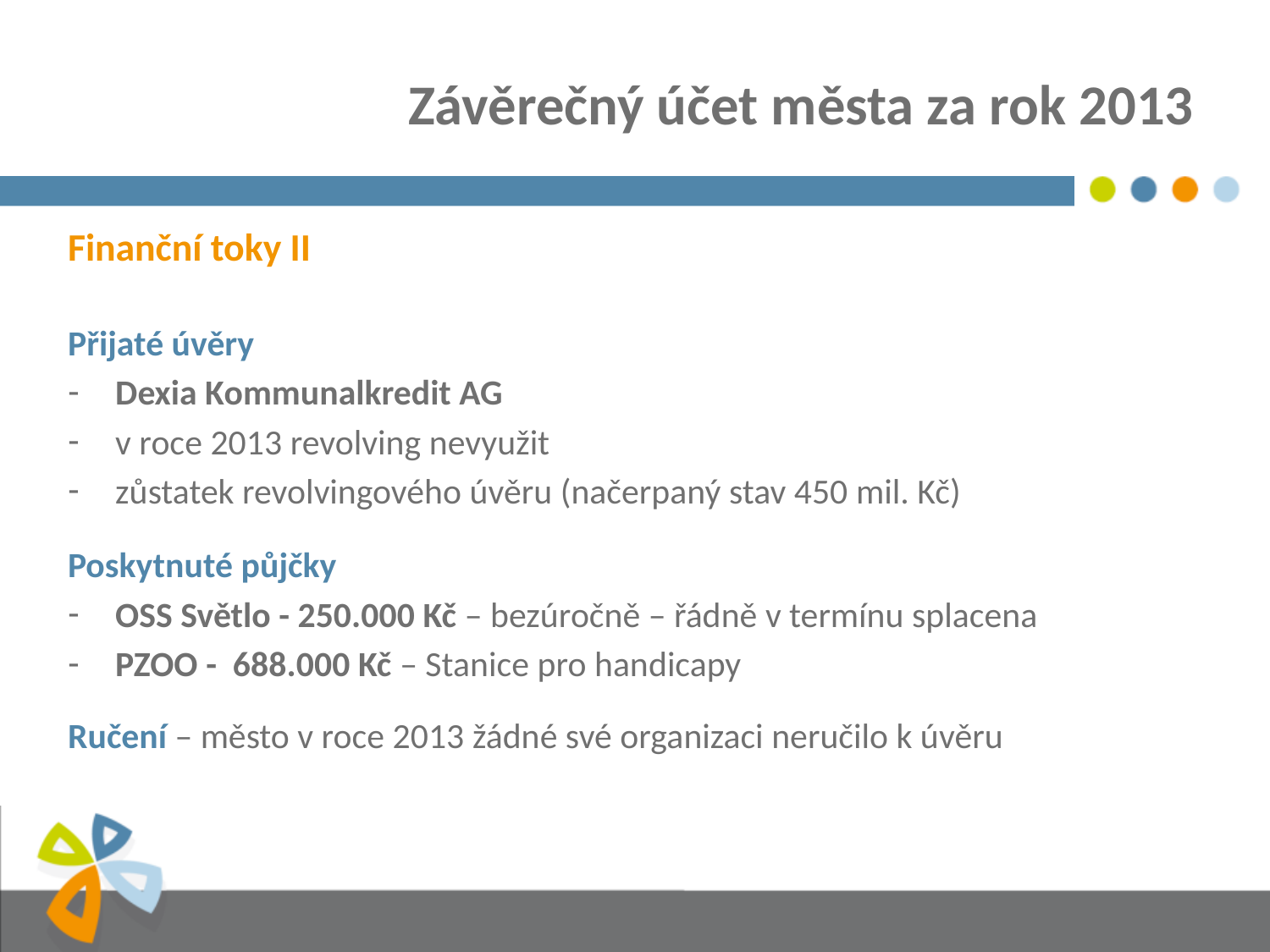

# Závěrečný účet města za rok 2013
Finanční toky II

Přijaté úvěry
Dexia Kommunalkredit AG
v roce 2013 revolving nevyužit
zůstatek revolvingového úvěru (načerpaný stav 450 mil. Kč)

Poskytnuté půjčky
OSS Světlo - 250.000 Kč – bezúročně – řádně v termínu splacena
PZOO -  688.000 Kč – Stanice pro handicapy

Ručení – město v roce 2013 žádné své organizaci neručilo k úvěru